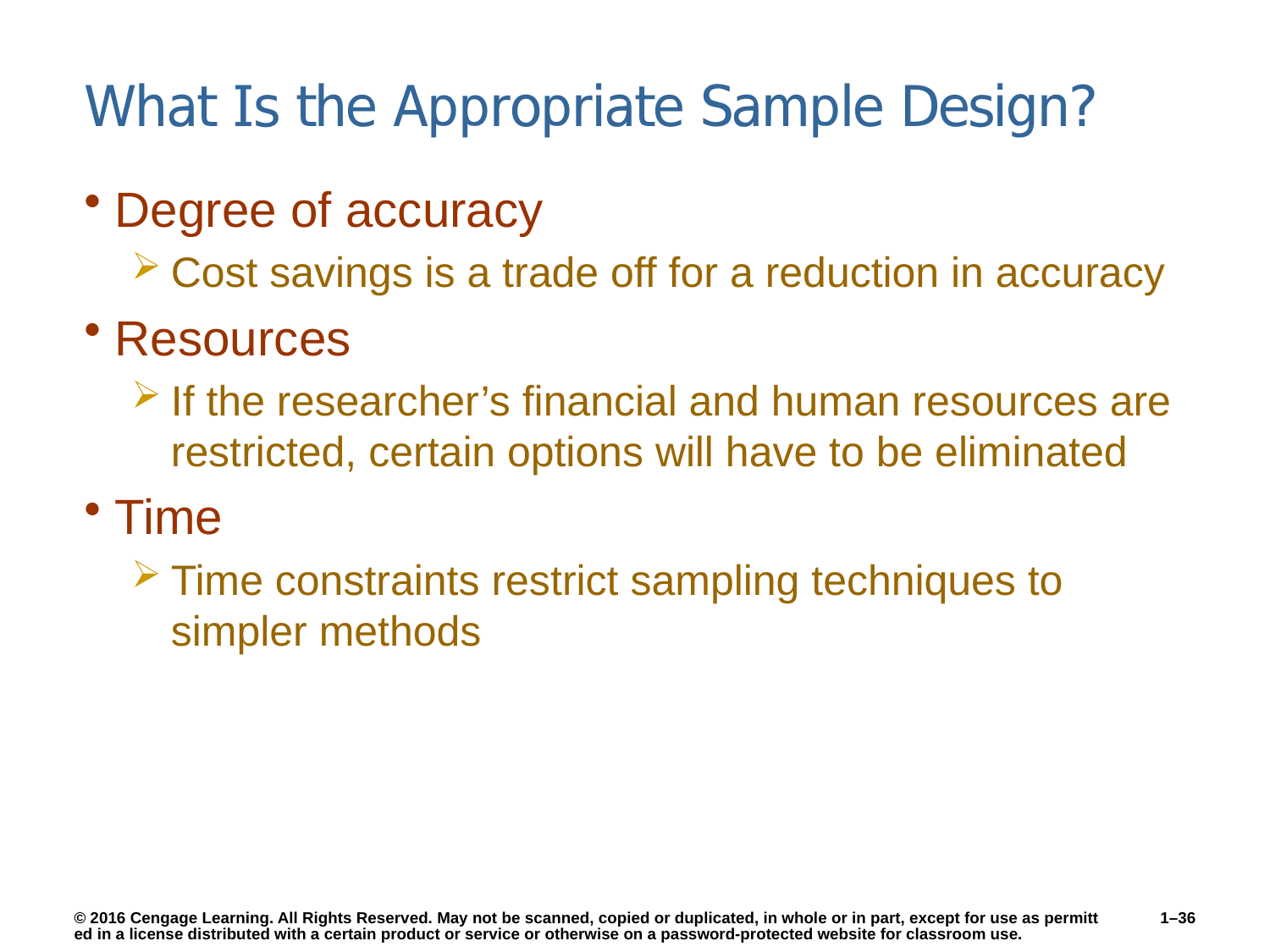

# What Is the Appropriate Sample Design?
Degree of accuracy
Cost savings is a trade off for a reduction in accuracy
Resources
If the researcher’s financial and human resources are restricted, certain options will have to be eliminated
Time
Time constraints restrict sampling techniques to simpler methods
1–36
© 2016 Cengage Learning. All Rights Reserved. May not be scanned, copied or duplicated, in whole or in part, except for use as permitted in a license distributed with a certain product or service or otherwise on a password-protected website for classroom use.